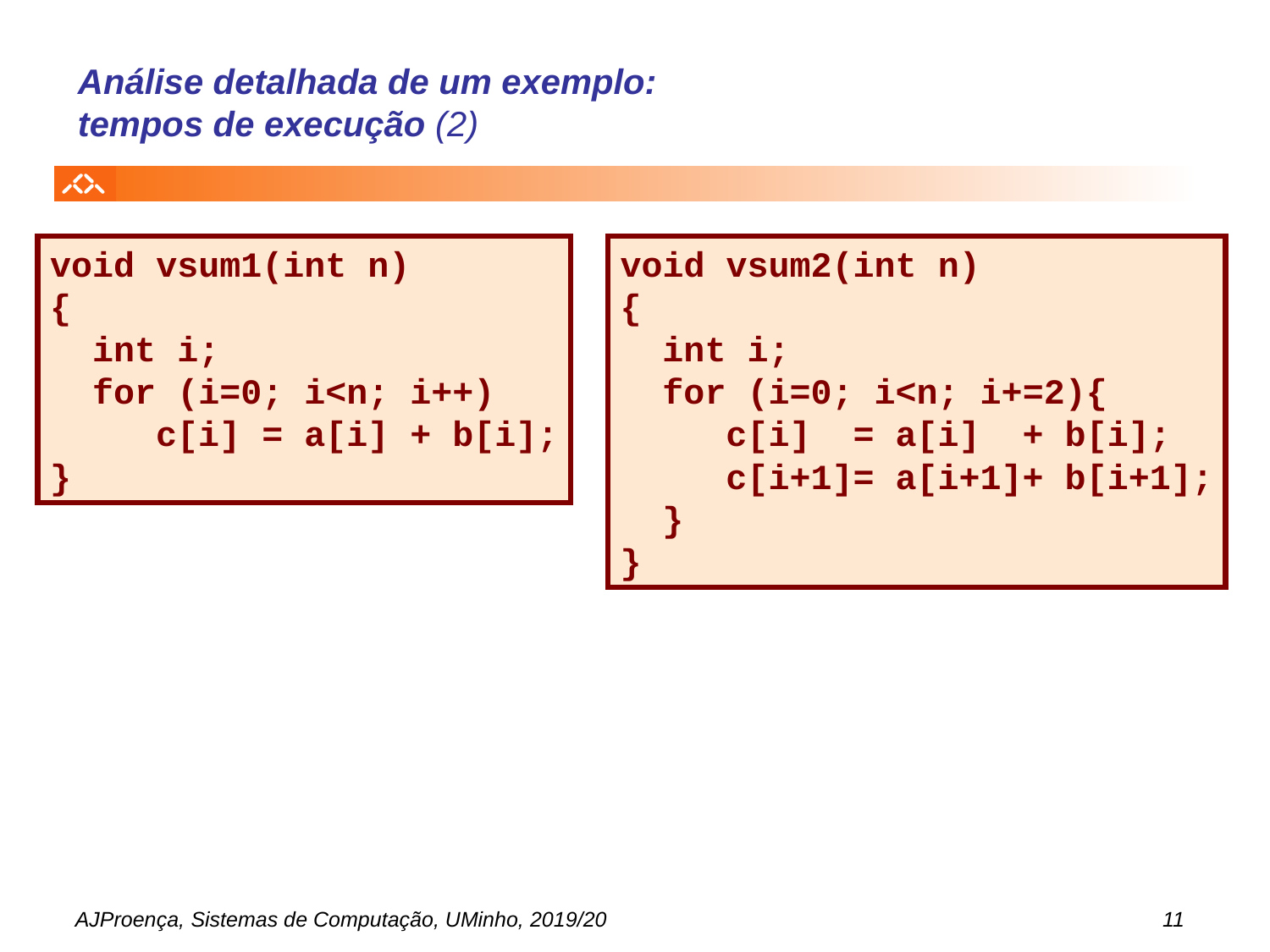

# Análise detalhada de um exemplo: tempos de execução (2)

void vsum1(int n)
{
  int i;
  for (i=0; i<n; i++)
     c[i] = a[i] + b[i];
}
void vsum2(int n)
{
  int i;
  for (i=0; i<n; i+=2){
     c[i]  = a[i]  + b[i];
     c[i+1]= a[i+1]+ b[i+1];
  }
}